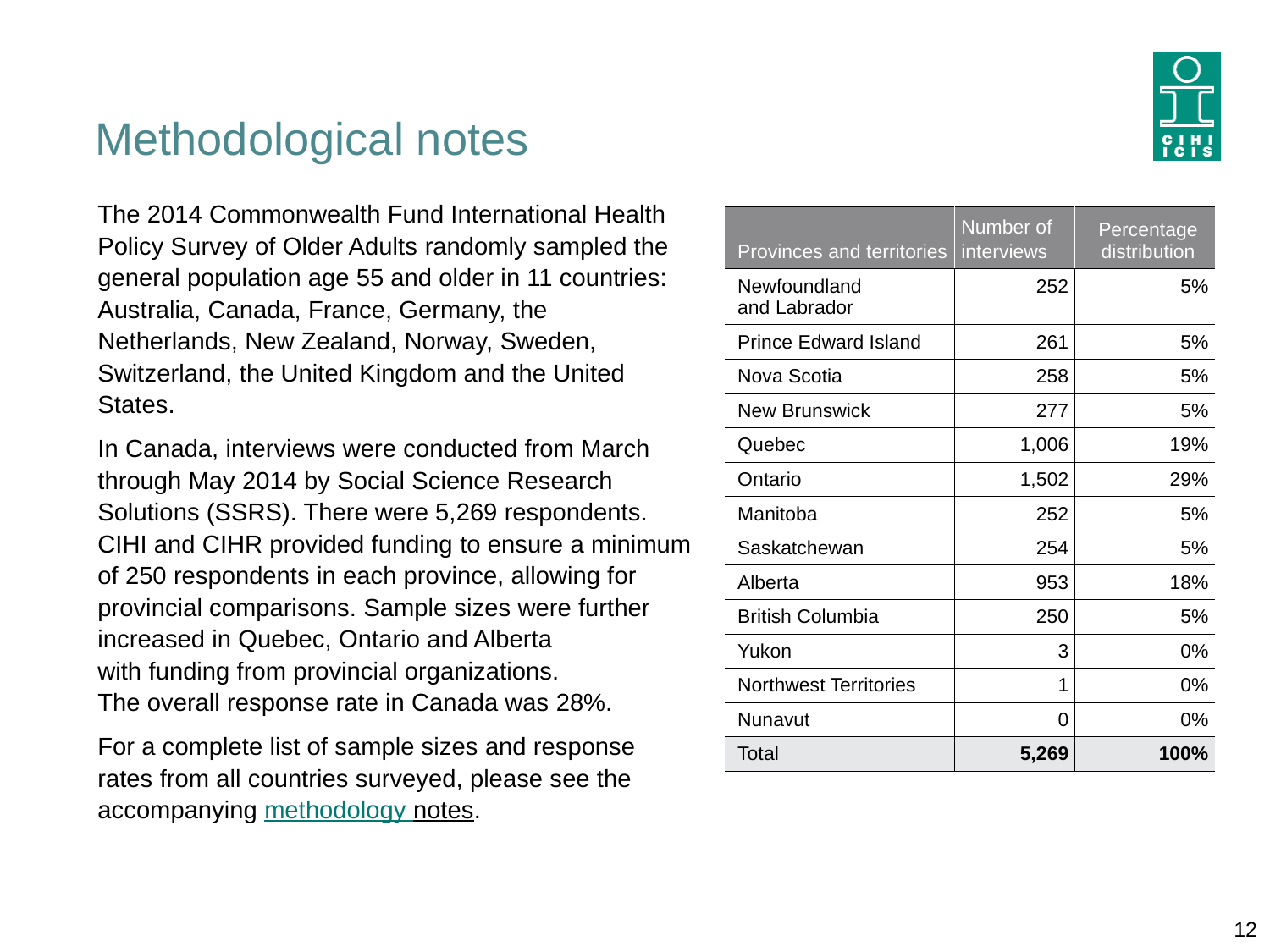

# Methodological notes
The 2014 Commonwealth Fund International Health Policy Survey of Older Adults randomly sampled the general population age 55 and older in 11 countries: Australia, Canada, France, Germany, the Netherlands, New Zealand, Norway, Sweden, Switzerland, the United Kingdom and the United States.
In Canada, interviews were conducted from March through May 2014 by Social Science Research Solutions (SSRS). There were 5,269 respondents. CIHI and CIHR provided funding to ensure a minimum of 250 respondents in each province, allowing for provincial comparisons. Sample sizes were further increased in Quebec, Ontario and Alberta
with funding from provincial organizations.
The overall response rate in Canada was 28%.
For a complete list of sample sizes and response
rates from all countries surveyed, please see the accompanying methodology notes.
| Provinces and territories | Number of interviews | Percentage distribution |
| --- | --- | --- |
| Newfoundland and Labrador | 252 | 5% |
| Prince Edward Island | 261 | 5% |
| Nova Scotia | 258 | 5% |
| New Brunswick | 277 | 5% |
| Quebec | 1,006 | 19% |
| Ontario | 1,502 | 29% |
| Manitoba | 252 | 5% |
| Saskatchewan | 254 | 5% |
| Alberta | 953 | 18% |
| British Columbia | 250 | 5% |
| Yukon | 3 | 0% |
| Northwest Territories | 1 | 0% |
| Nunavut | 0 | 0% |
| Total | 5,269 | 100% |
12